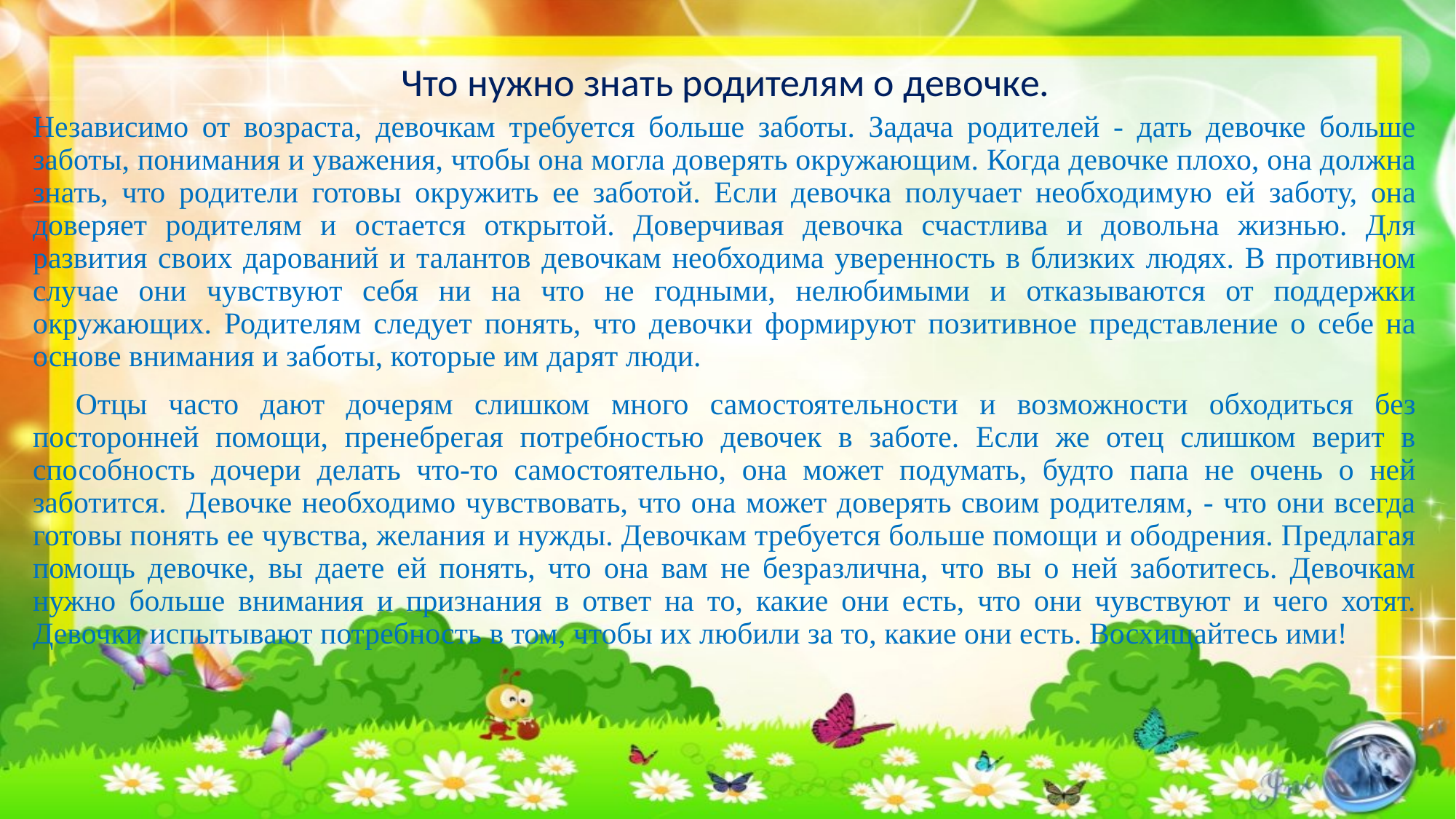

# Что нужно знать родителям о девочке.
Независимо от возраста, девочкам требуется больше заботы. Задача родителей - дать девочке больше заботы, понимания и уважения, чтобы она могла доверять окружающим. Когда девочке плохо, она должна знать, что родители готовы окружить ее заботой. Если девочка получает необходимую ей заботу, она доверяет родителям и остается открытой. Доверчивая девочка счастлива и довольна жизнью. Для развития своих дарований и талантов девочкам необходима уверенность в близких людях. В противном случае они чувствуют себя ни на что не годными, нелюбимыми и отказываются от поддержки окружающих. Родителям следует понять, что девочки формируют позитивное представление о себе на основе внимания и заботы, которые им дарят люди.
  Отцы часто дают дочерям слишком много самостоятельности и возможности обходиться без посторонней помощи, пренебрегая потребностью девочек в заботе. Если же отец слишком верит в способность дочери делать что-то самостоятельно, она может подумать, будто папа не очень о ней заботится.  Девочке необходимо чувствовать, что она может доверять своим родителям, - что они всегда готовы понять ее чувства, желания и нужды. Девочкам требуется больше помощи и ободрения. Предлагая помощь девочке, вы даете ей понять, что она вам не безразлична, что вы о ней заботитесь. Девочкам нужно больше внимания и признания в ответ на то, какие они есть, что они чувствуют и чего хотят. Девочки испытывают потребность в том, чтобы их любили за то, какие они есть. Восхищайтесь ими!